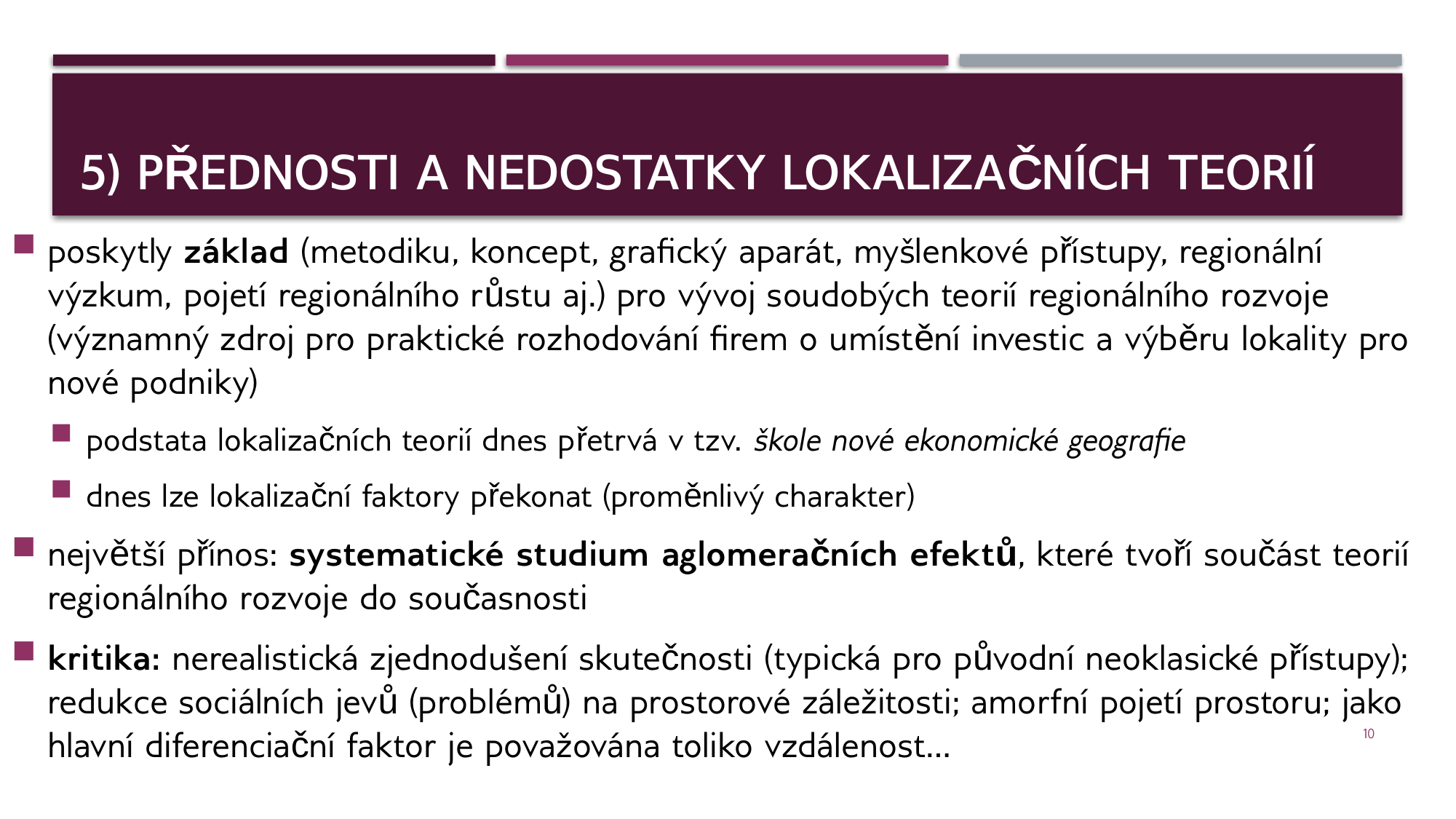

# 5) Přednosti a nedostatky lokalizačních teorií
poskytly základ (metodiku, koncept, grafický aparát, myšlenkové přístupy, regionální výzkum, pojetí regionálního růstu aj.) pro vývoj soudobých teorií regionálního rozvoje (významný zdroj pro praktické rozhodování firem o umístění investic a výběru lokality pro nové podniky)
podstata lokalizačních teorií dnes přetrvá v tzv. škole nové ekonomické geografie
dnes lze lokalizační faktory překonat (proměnlivý charakter)
největší přínos: systematické studium aglomeračních efektů, které tvoří součást teorií regionálního rozvoje do současnosti
kritika: nerealistická zjednodušení skutečnosti (typická pro původní neoklasické přístupy); redukce sociálních jevů (problémů) na prostorové záležitosti; amorfní pojetí prostoru; jako hlavní diferenciační faktor je považována toliko vzdálenost…

10